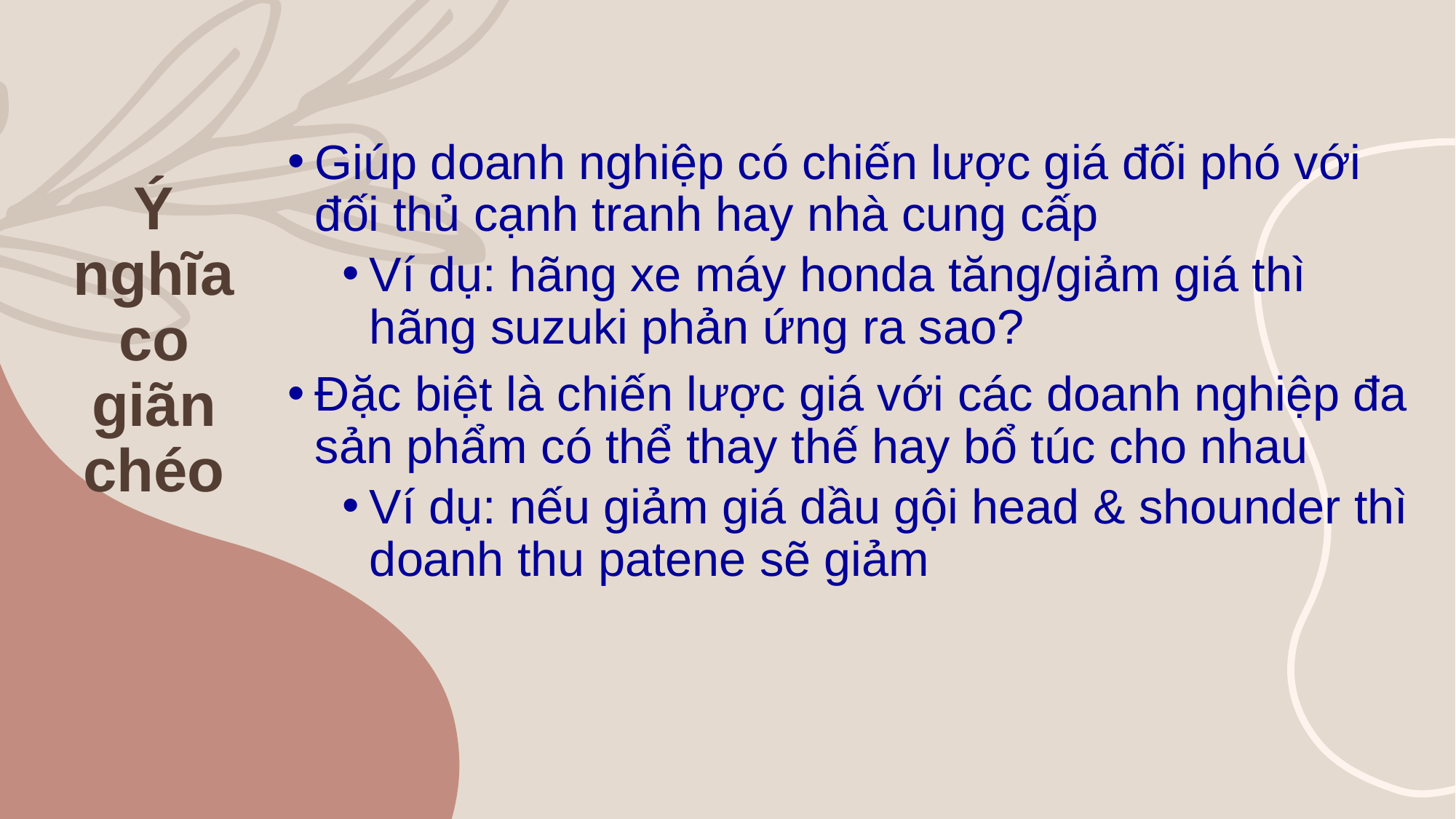

Ý nghĩa co giãn chéo
Giúp doanh nghiệp có chiến lược giá đối phó với đối thủ cạnh tranh hay nhà cung cấp
Ví dụ: hãng xe máy honda tăng/giảm giá thì hãng suzuki phản ứng ra sao?
Đặc biệt là chiến lược giá với các doanh nghiệp đa sản phẩm có thể thay thế hay bổ túc cho nhau
Ví dụ: nếu giảm giá dầu gội head & shounder thì doanh thu patene sẽ giảm